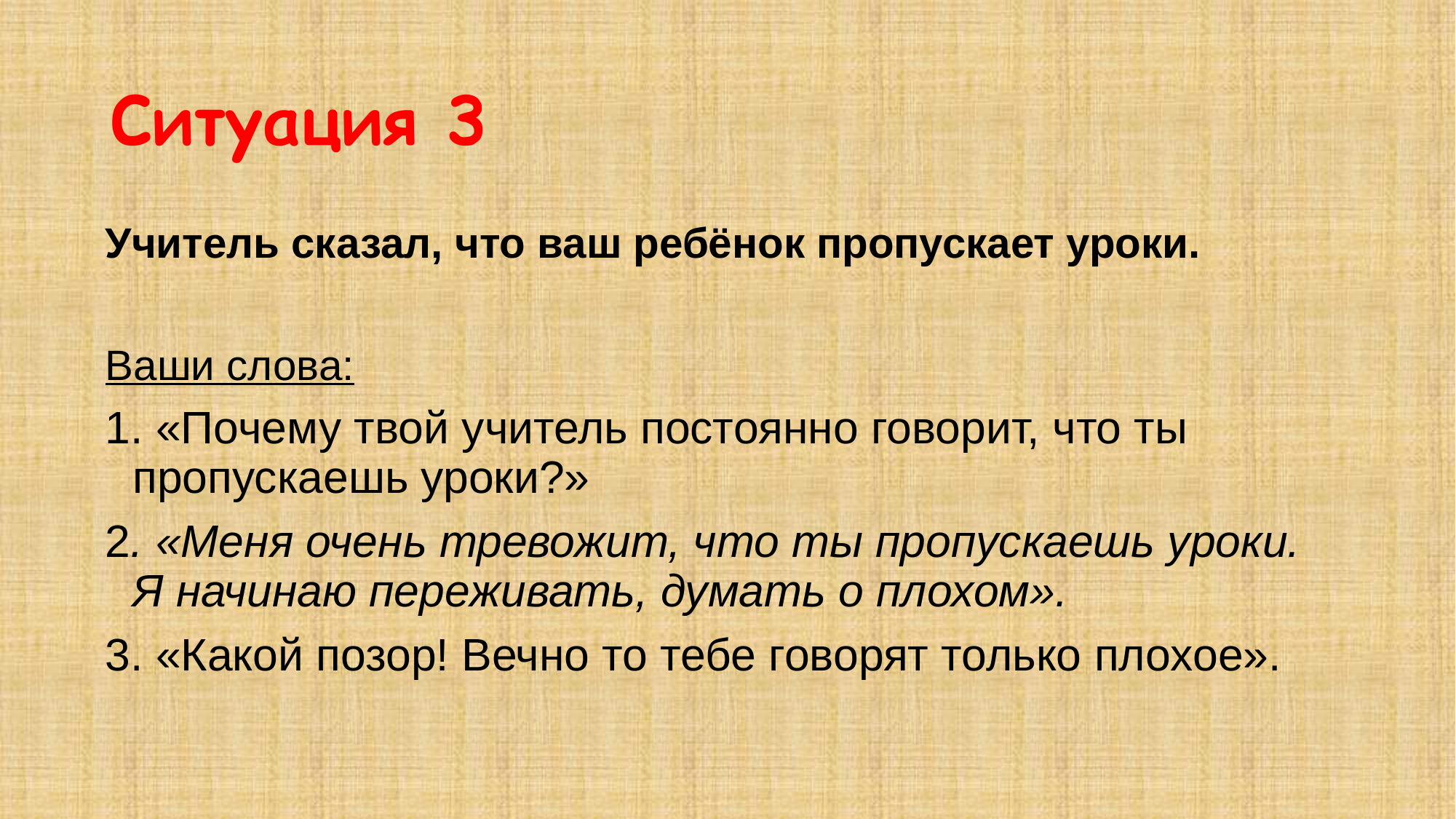

# Ситуация 3
Учитель сказал, что ваш ребёнок пропускает уроки.

Ваши слова:
1. «Почему твой учитель постоянно говорит, что ты пропускаешь уроки?»
2. «Меня очень тревожит, что ты пропускаешь уроки. Я начинаю переживать, думать о плохом».
3. «Какой позор! Вечно то тебе говорят только плохое».